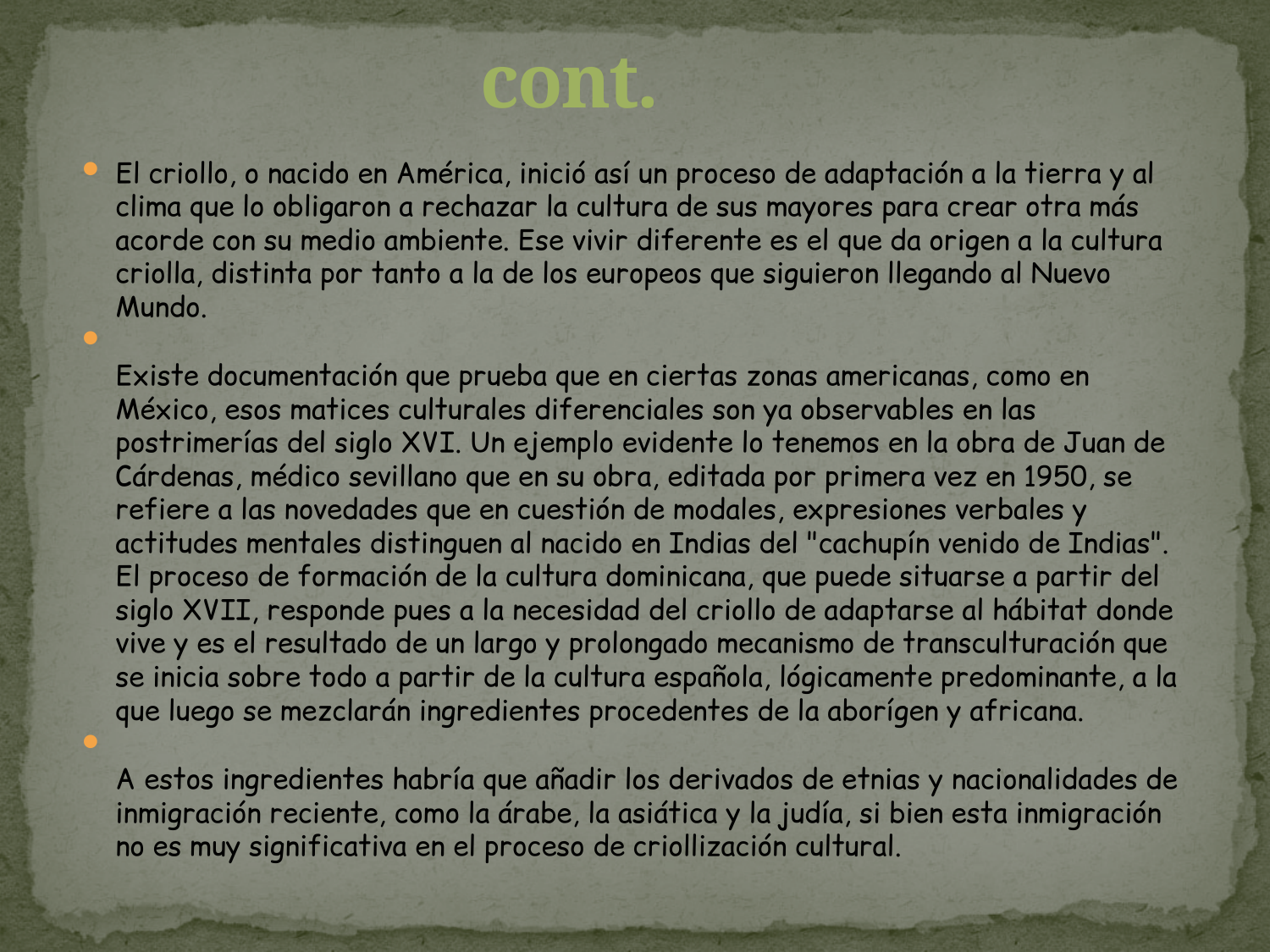

# cont.
El criollo, o nacido en América, inició así un proceso de adaptación a la tierra y al clima que lo obligaron a rechazar la cultura de sus mayores para crear otra más acorde con su medio ambiente. Ese vivir diferente es el que da origen a la cultura criolla, distinta por tanto a la de los europeos que siguieron llegando al Nuevo Mundo.
Existe documentación que prueba que en ciertas zonas americanas, como en México, esos matices culturales diferenciales son ya observables en las postrimerías del siglo XVI. Un ejemplo evidente lo tenemos en la obra de Juan de Cárdenas, médico sevillano que en su obra, editada por primera vez en 1950, se refiere a las novedades que en cuestión de modales, expresiones verbales y actitudes mentales distinguen al nacido en Indias del "cachupín venido de Indias".
El proceso de formación de la cultura dominicana, que puede situarse a partir del siglo XVII, responde pues a la necesidad del criollo de adaptarse al hábitat donde vive y es el resultado de un largo y prolongado mecanismo de transculturación que se inicia sobre todo a partir de la cultura española, lógicamente predominante, a la que luego se mezclarán ingredientes procedentes de la aborígen y africana.
A estos ingredientes habría que añadir los derivados de etnias y nacionalidades de inmigración reciente, como la árabe, la asiática y la judía, si bien esta inmigración no es muy significativa en el proceso de criollización cultural.